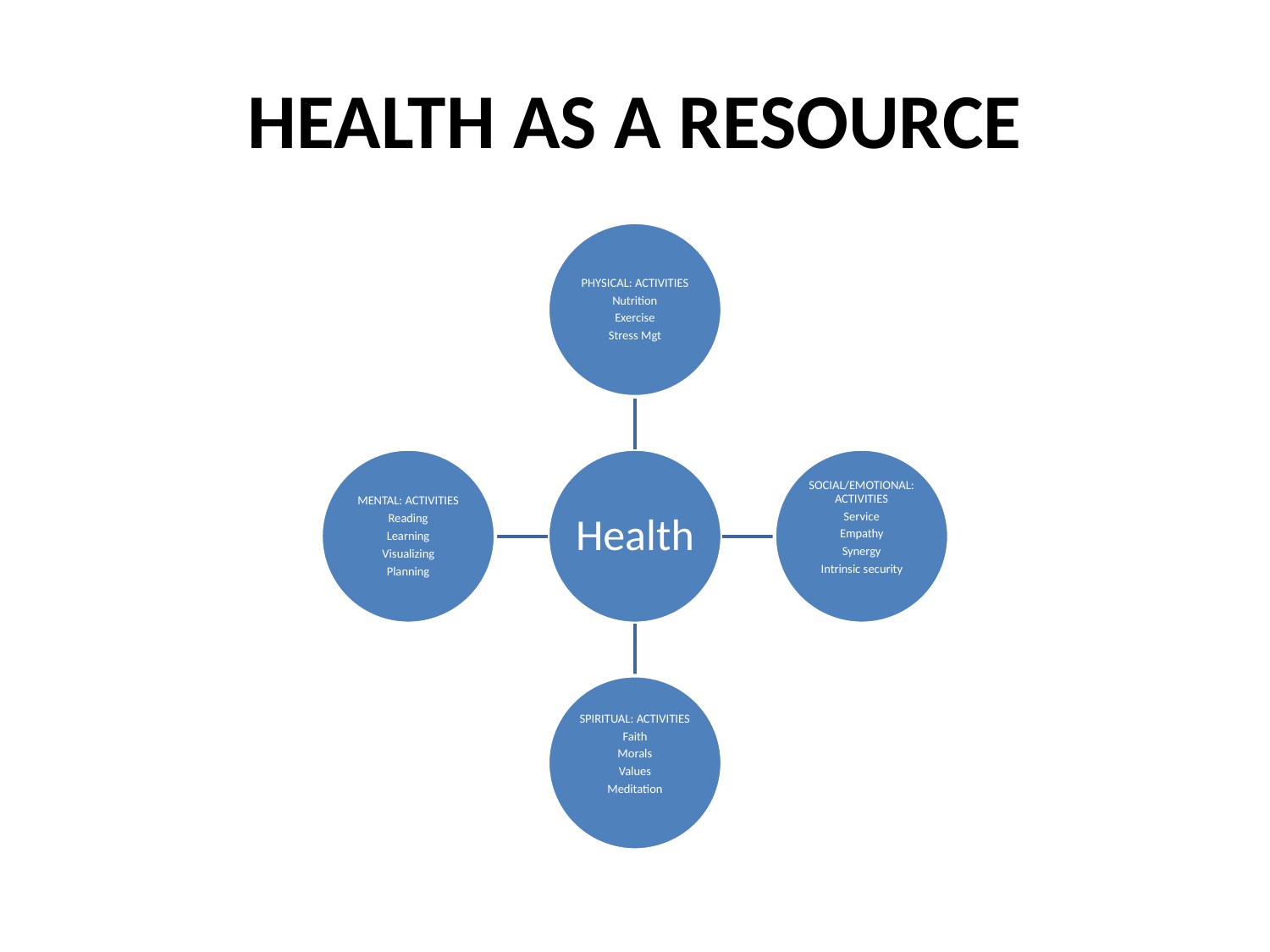

# HEALTH AS A RESOURCE
Health

PHYSICAL: ACTIVITIES
Nutrition
Exercise
Stress Mgt

SOCIAL/EMOTIONAL: ACTIVITIES
Service
Empathy
Synergy
Intrinsic security

SPIRITUAL: ACTIVITIES
Faith
Morals
Values
Meditation

MENTAL: ACTIVITIES
Reading
Learning
Visualizing
Planning